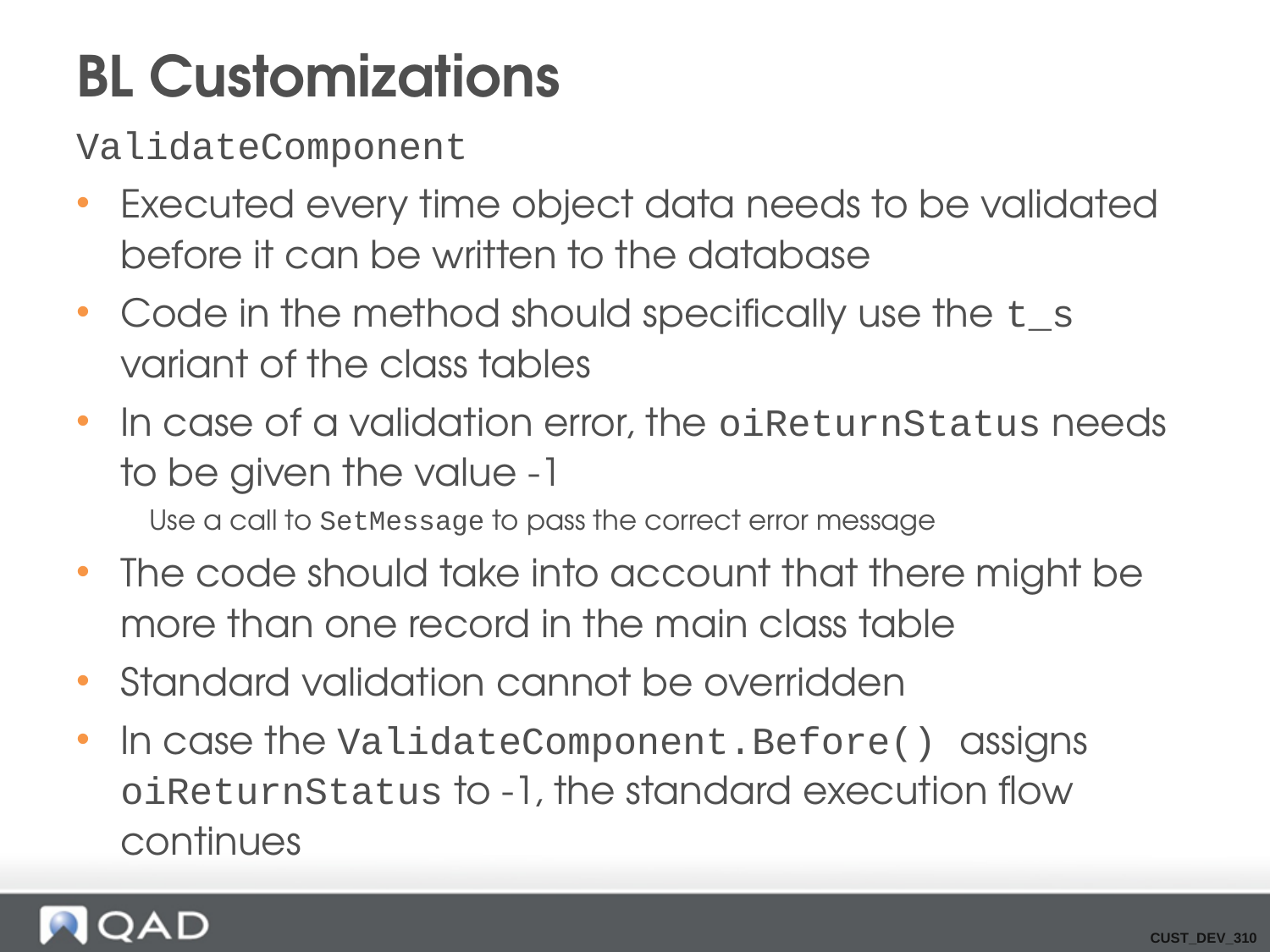

# BL Customizations
ValidateComponent
Executed every time object data needs to be validated before it can be written to the database
Code in the method should specifically use the t_s variant of the class tables
In case of a validation error, the oiReturnStatus needs to be given the value -1
Use a call to SetMessage to pass the correct error message
The code should take into account that there might be more than one record in the main class table
Standard validation cannot be overridden
In case the ValidateComponent.Before() assigns oiReturnStatus to -1, the standard execution flow continues
CUST_DEV_310